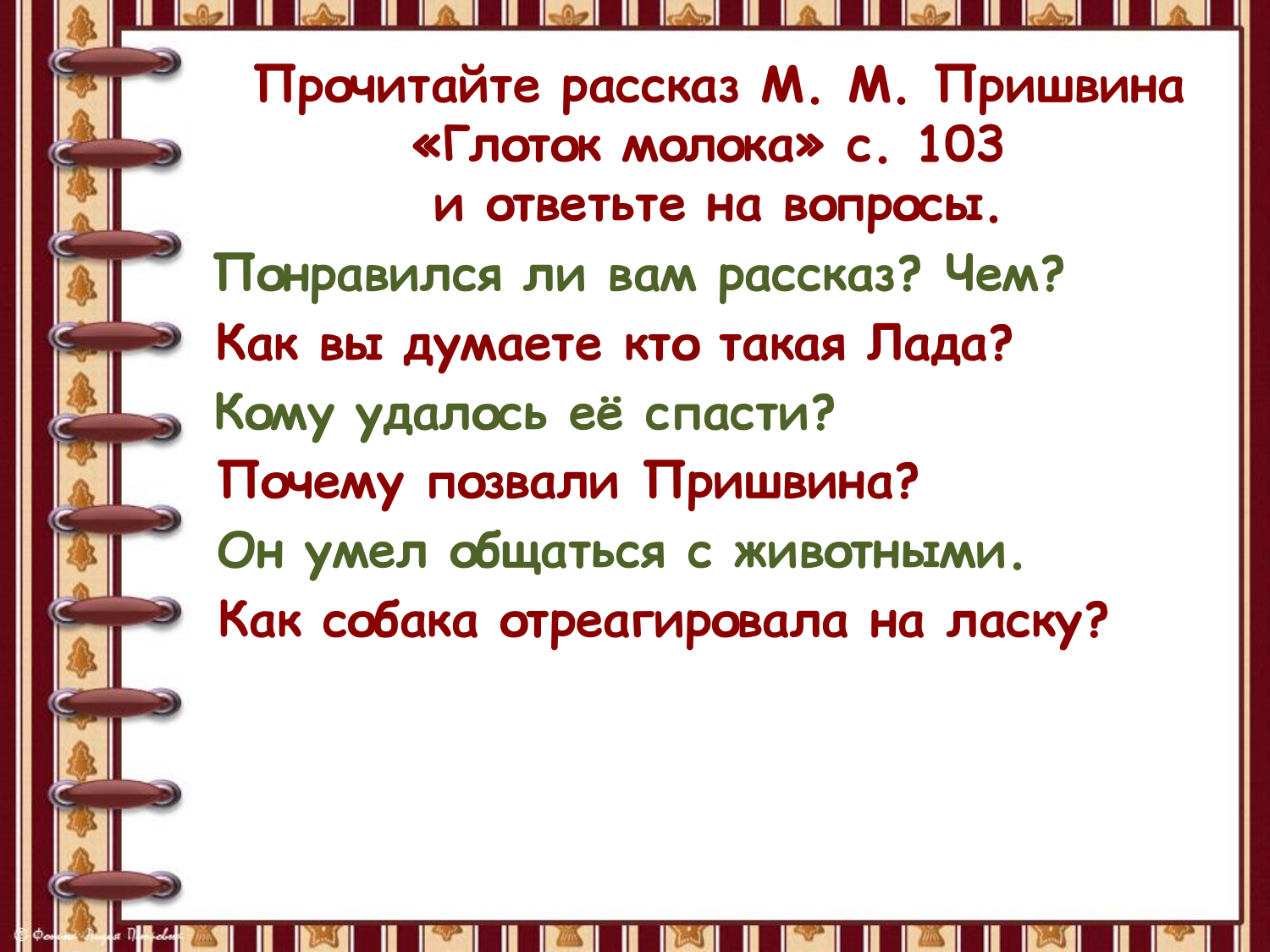

Прочитайте рассказ М. М. Пришвина «Глоток молока» с. 103
и ответьте на вопросы.
Понравился ли вам рассказ? Чем?
Как вы думаете кто такая Лада?
Кому удалось её спасти?
Почему позвали Пришвина?
Он умел общаться с животными.
Как собака отреагировала на ласку?